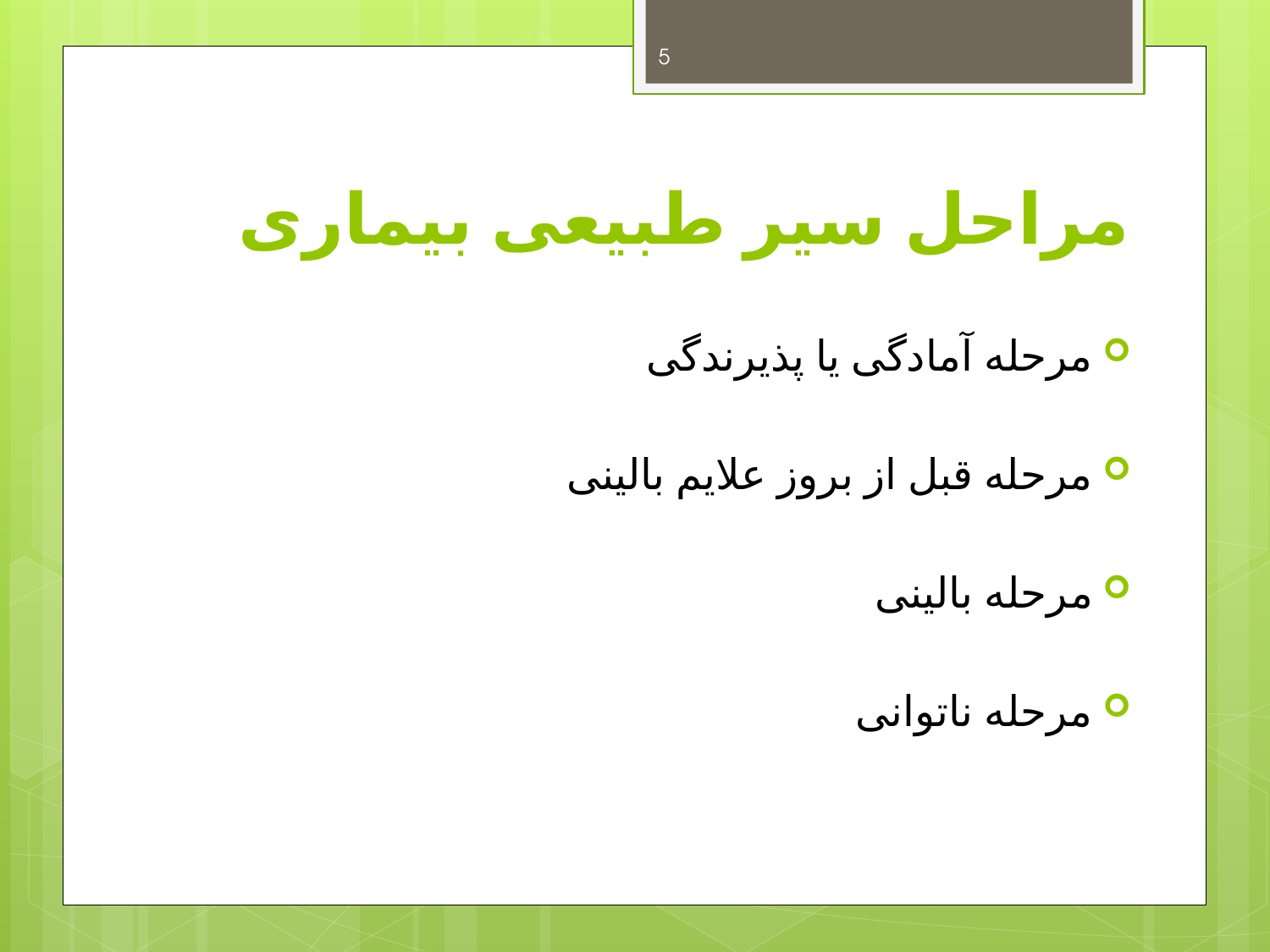

5
# مراحل سیر طبیعی بیماری
مرحله آمادگی یا پذیرندگی

مرحله قبل از بروز علایم بالینی

مرحله بالینی

مرحله ناتوانی